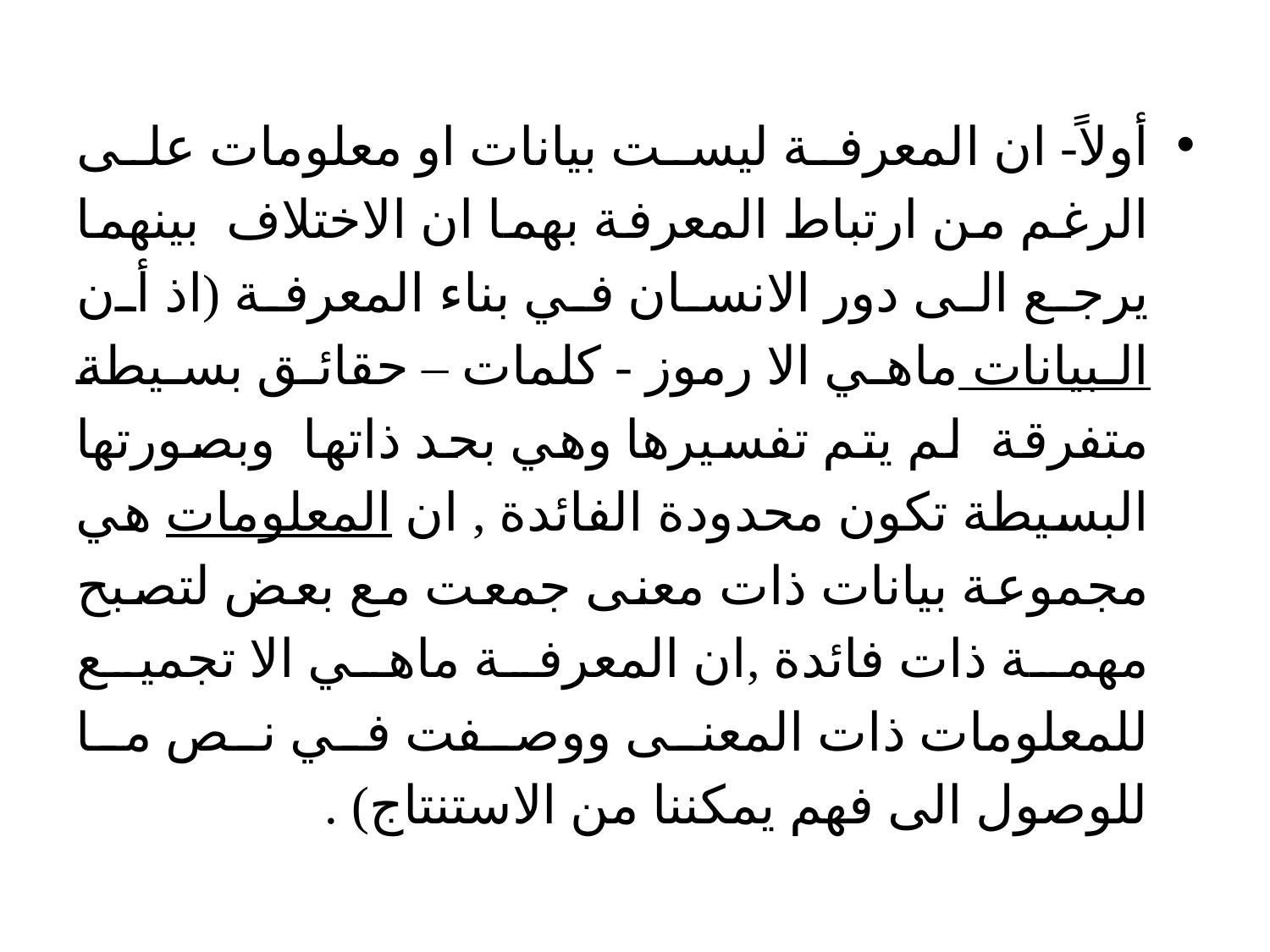

أولاً- ان المعرفة ليست بيانات او معلومات على الرغم من ارتباط المعرفة بهما ان الاختلاف  بينهما يرجع الى دور الانسان في بناء المعرفة (اذ أن البيانات ماهي الا رموز - كلمات – حقائق بسيطة متفرقة  لم يتم تفسيرها وهي بحد ذاتها  وبصورتها البسيطة تكون محدودة الفائدة , ان المعلومات هي مجموعة بيانات ذات معنى جمعت مع بعض لتصبح مهمة ذات فائدة ,ان المعرفة ماهي الا تجميع للمعلومات ذات المعنى ووصفت في نص ما للوصول الى فهم يمكننا من الاستنتاج) .